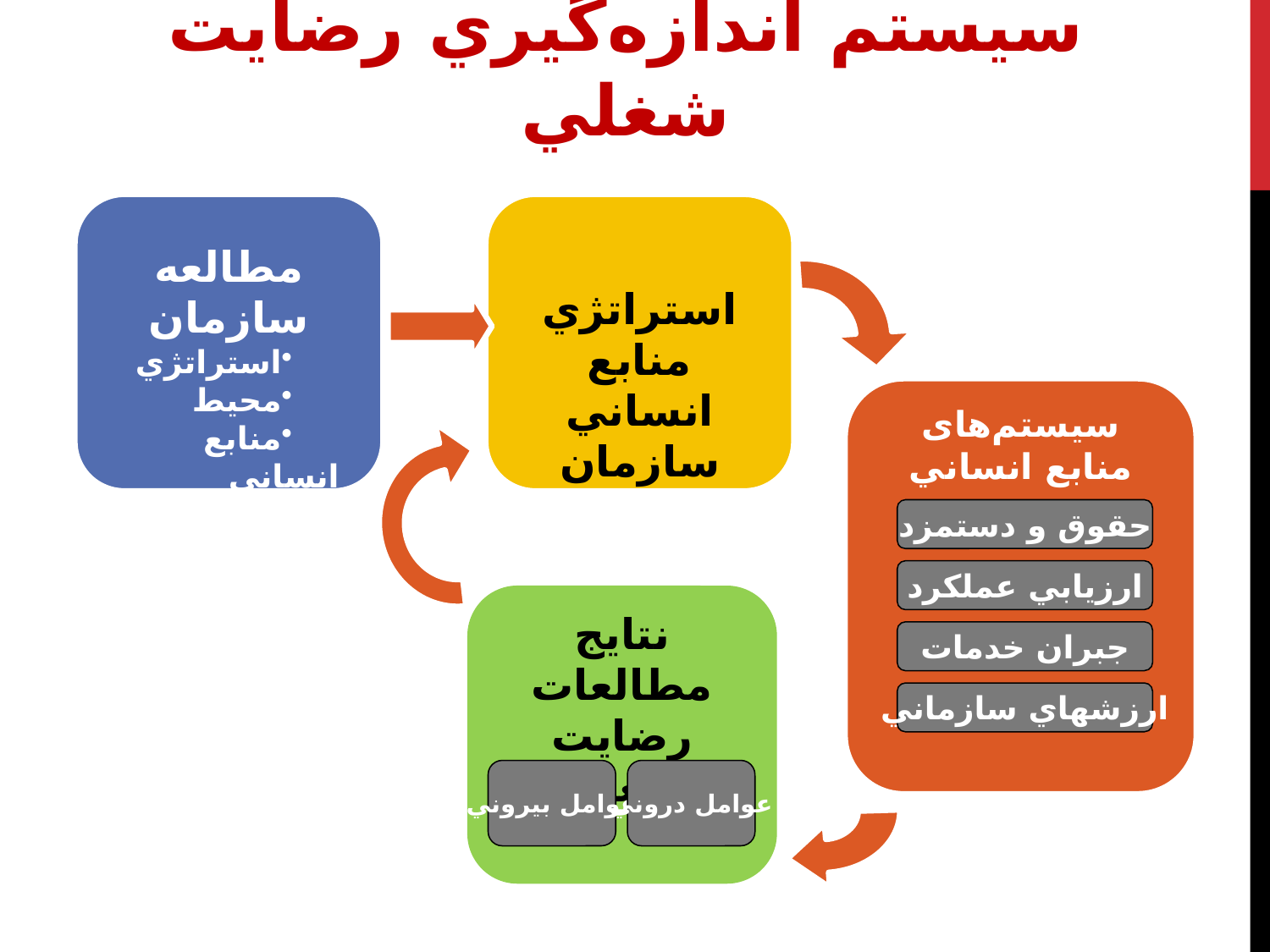

سيستم اندازه‌گيري رضايت شغلي

مطالعه سازمان
استراتژي
محيط
منابع انساني

استراتژي منابع انساني سازمان

سيستم‌های
منابع انساني

حقوق و دستمزد
ارزيابي عملکرد
نتايج مطالعات رضايت شغلي

جبران خدمات
ارزشهاي سازماني

عوامل بيروني
عوامل دروني